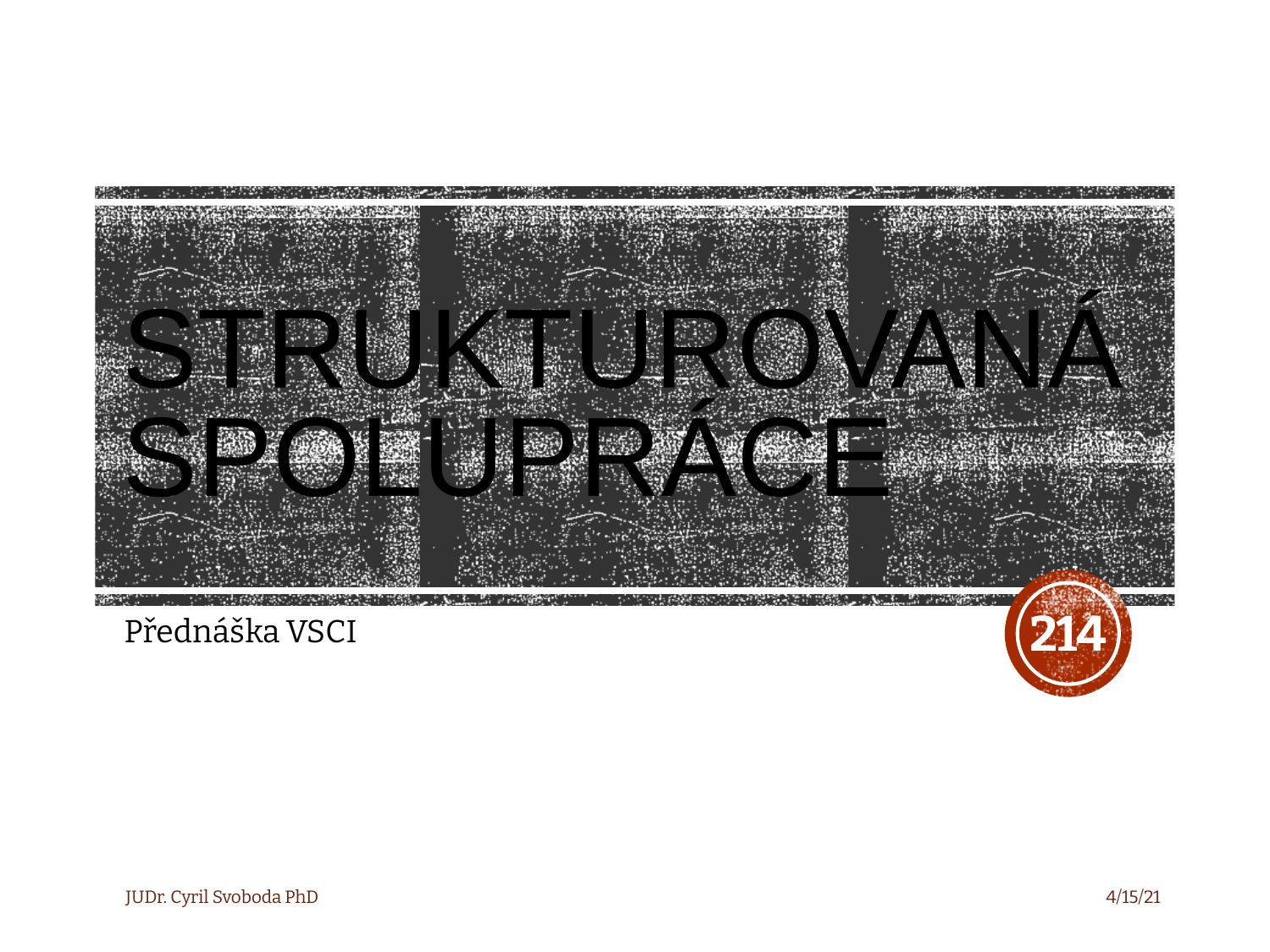

# Strukturovaná spolupráce
214
Přednáška VSCI
JUDr. Cyril Svoboda PhD
4/15/21